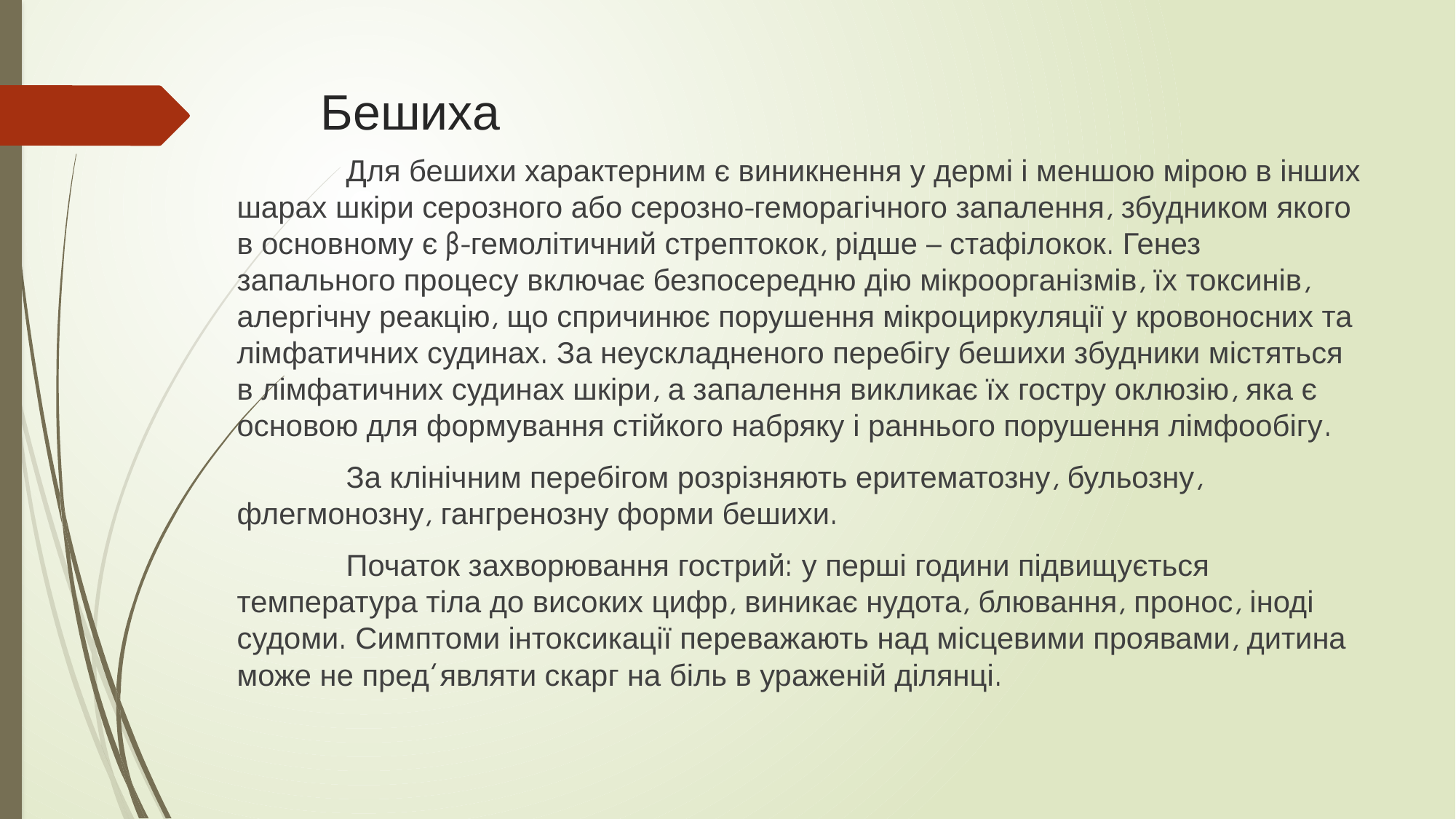

# Бешиха
	Для бешихи характерним є виникнення у дермі і меншою мірою в інших шарах шкіри серозного або серозно-геморагічного запалення, збудником якого в основному є β-гемолітичний стрептокок, рідше – стафілокок. Генез запального процесу включає безпосередню дію мікроорганізмів, їх токсинів, алергічну реакцію, що спричинює порушення мікроциркуляції у кровоносних та лімфатичних судинах. За неускладненого перебігу бешихи збудники містяться в лімфатичних судинах шкіри, а запалення викликає їх гостру оклюзію, яка є основою для формування стійкого набряку і раннього порушення лімфообігу.
	За клінічним перебігом розрізняють еритематозну, бульозну, флегмонозну, гангренозну форми бешихи.
	Початок захворювання гострий: у перші години підвищується температура тіла до високих цифр, виникає нудота, блювання, пронос, іноді судоми. Симптоми інтоксикації переважають над місцевими проявами, дитина може не пред’являти скарг на біль в ураженій ділянці.